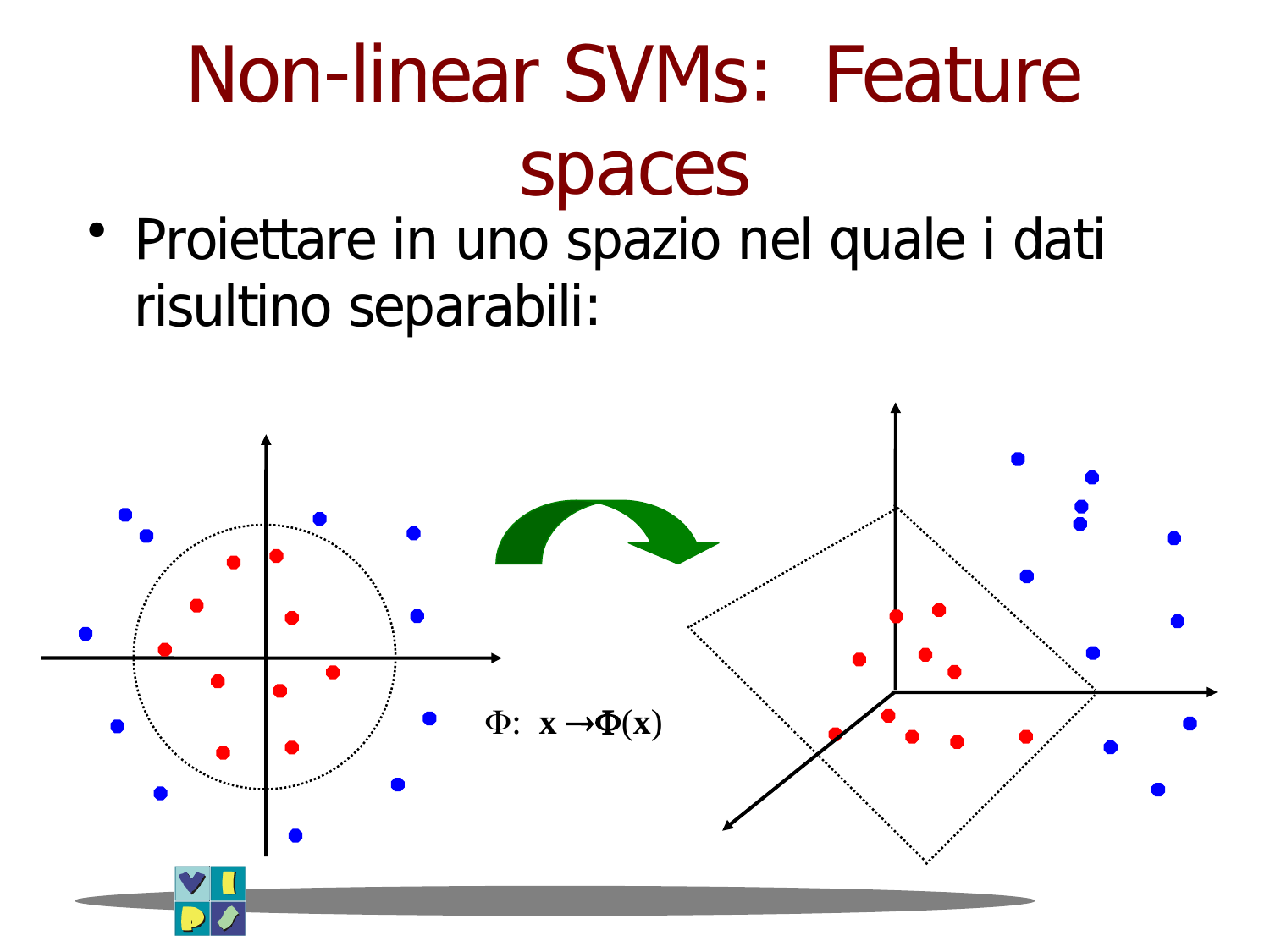

# Non-linear SVMs:  Feature spaces
Proiettare in uno spazio nel quale i dati risultino separabili:

Φ:  x →Φ(x)